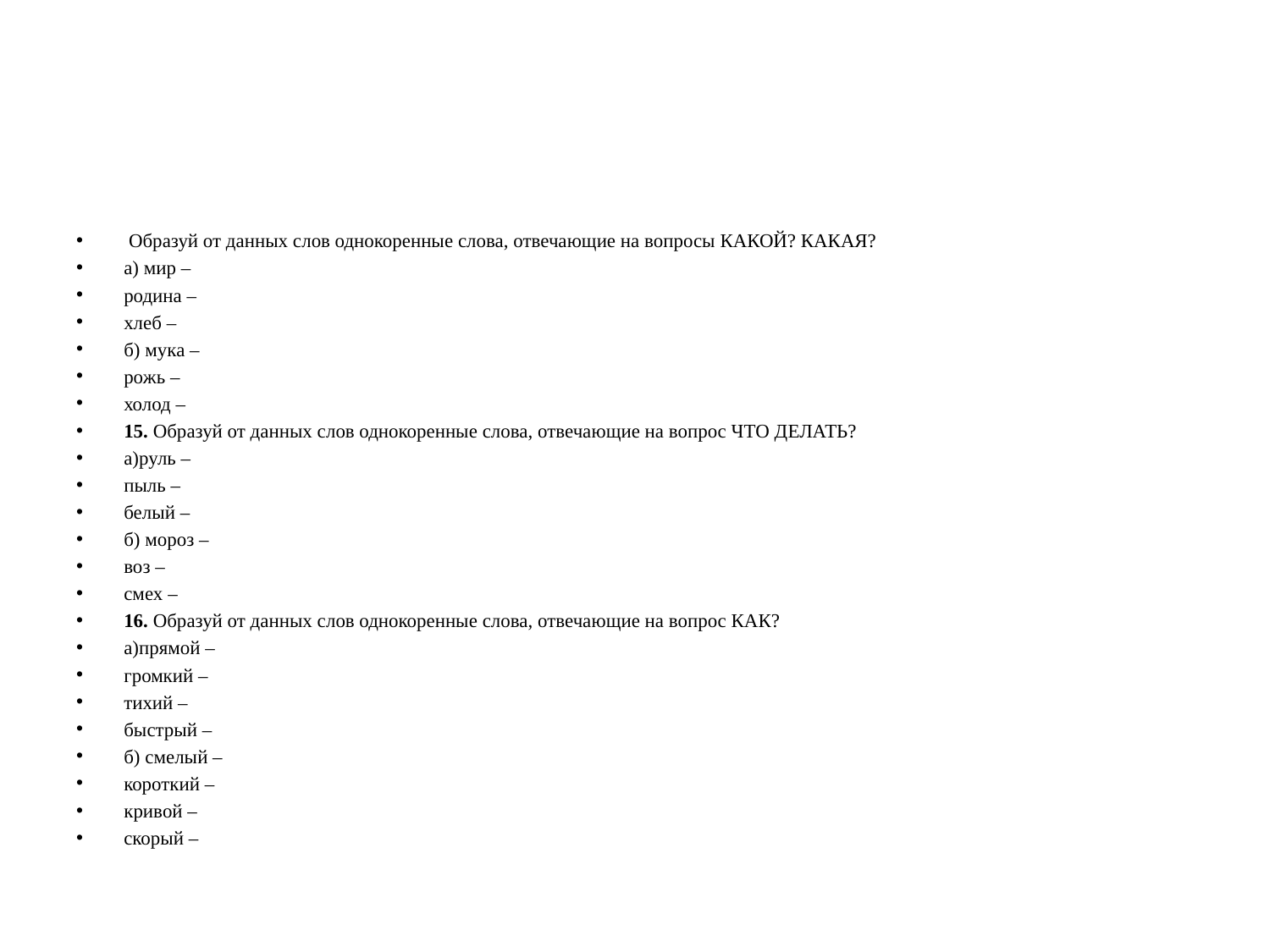

#
 Образуй от данных слов однокоренные слова, отвечающие на вопросы КАКОЙ? КАКАЯ?
а) мир –
родина –
хлеб –
б) мука –
рожь –
холод –
15. Образуй от данных слов однокоренные слова, отвечающие на вопрос ЧТО ДЕЛАТЬ?
а)руль –
пыль –
белый –
б) мороз –
воз –
смех –
16. Образуй от данных слов однокоренные слова, отвечающие на вопрос КАК?
а)прямой –
громкий –
тихий –
быстрый –
б) смелый –
короткий –
кривой –
скорый –